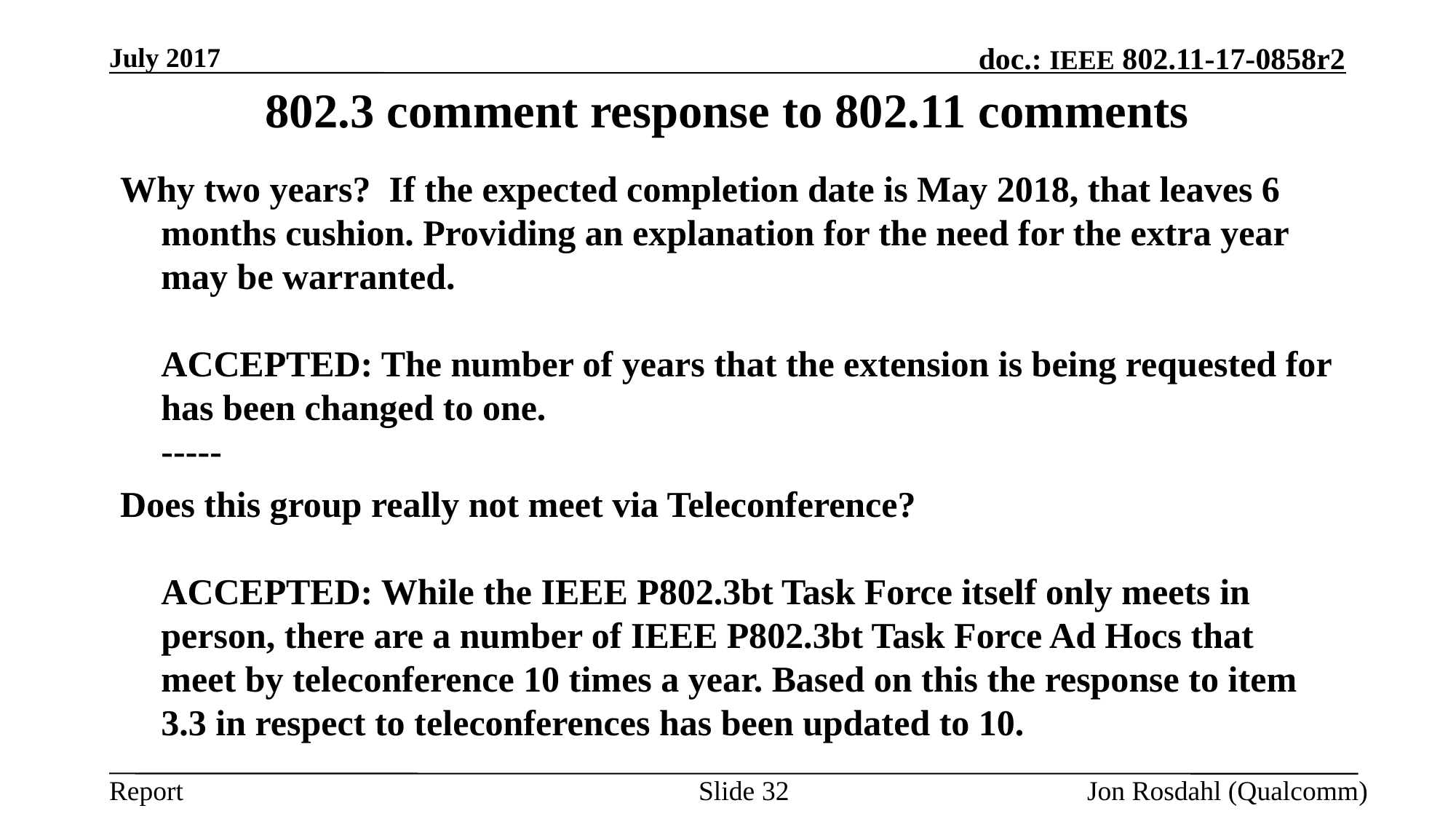

July 2017
# 802.3 comment response to 802.11 comments
Why two years?  If the expected completion date is May 2018, that leaves 6 months cushion. Providing an explanation for the need for the extra year may be warranted.
ACCEPTED: The number of years that the extension is being requested for has been changed to one.
-----
Does this group really not meet via Teleconference?
ACCEPTED: While the IEEE P802.3bt Task Force itself only meets in person, there are a number of IEEE P802.3bt Task Force Ad Hocs that meet by teleconference 10 times a year. Based on this the response to item 3.3 in respect to teleconferences has been updated to 10.

Slide 32
Jon Rosdahl (Qualcomm)